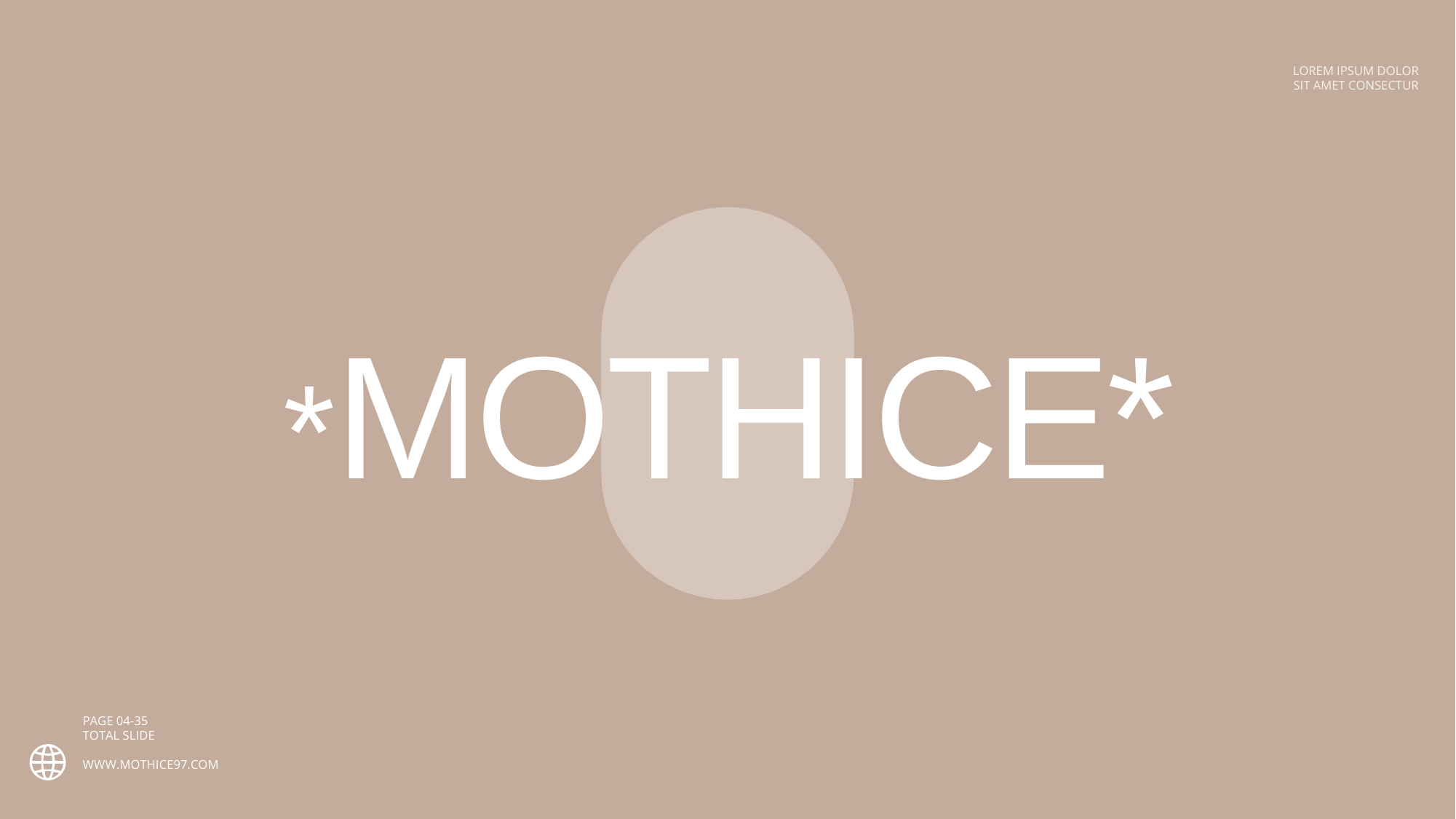

LOREM IPSUM DOLOR SIT AMET CONSECTUR

*MOTHICE*
PAGE 04-35
TOTAL SLIDE

WWW.MOTHICE97.COM